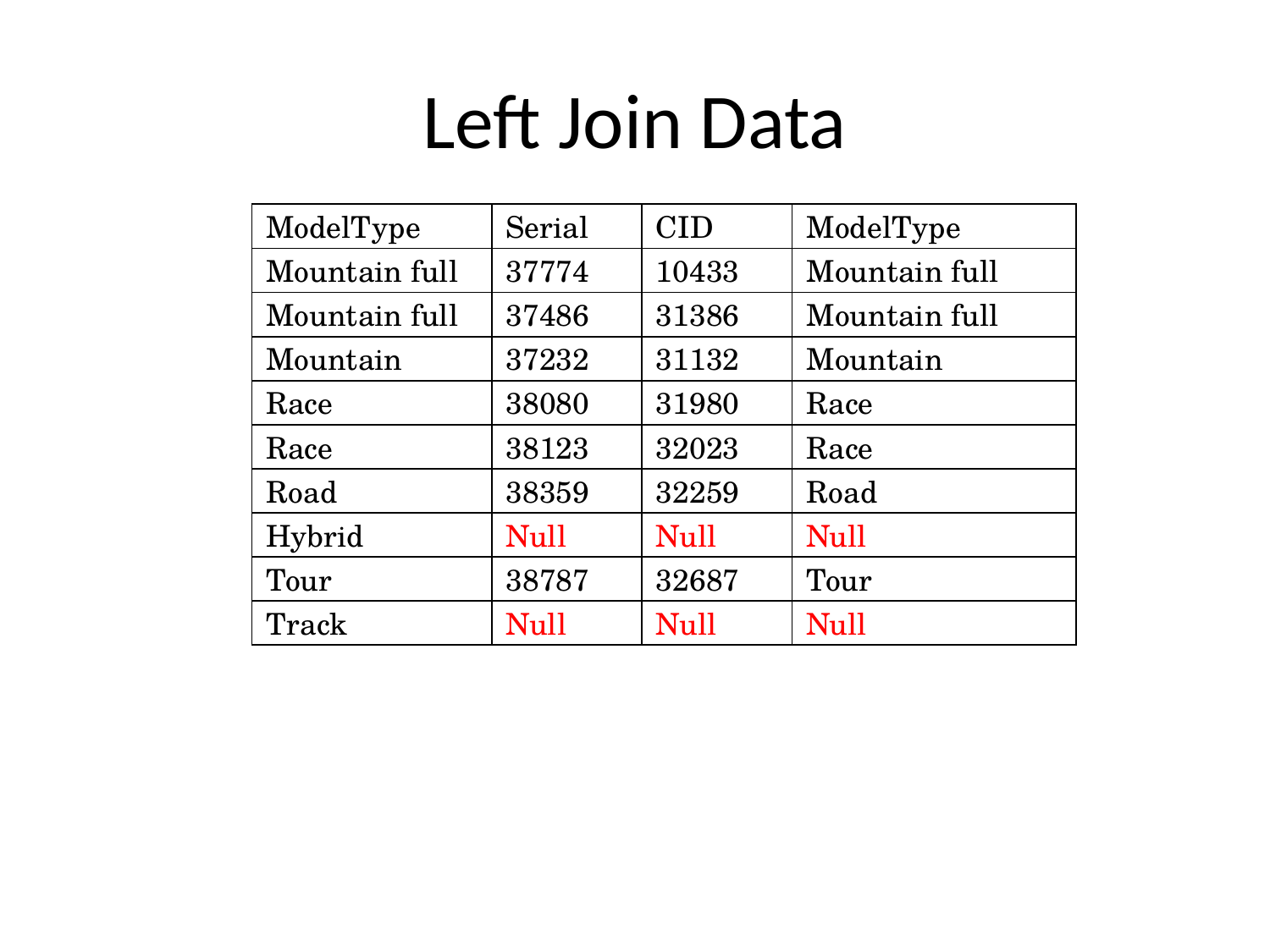

# Left Join Data
| ModelType | Serial | CID | ModelType |
| --- | --- | --- | --- |
| Mountain full | 37774 | 10433 | Mountain full |
| Mountain full | 37486 | 31386 | Mountain full |
| Mountain | 37232 | 31132 | Mountain |
| Race | 38080 | 31980 | Race |
| Race | 38123 | 32023 | Race |
| Road | 38359 | 32259 | Road |
| Hybrid | Null | Null | Null |
| Tour | 38787 | 32687 | Tour |
| Track | Null | Null | Null |